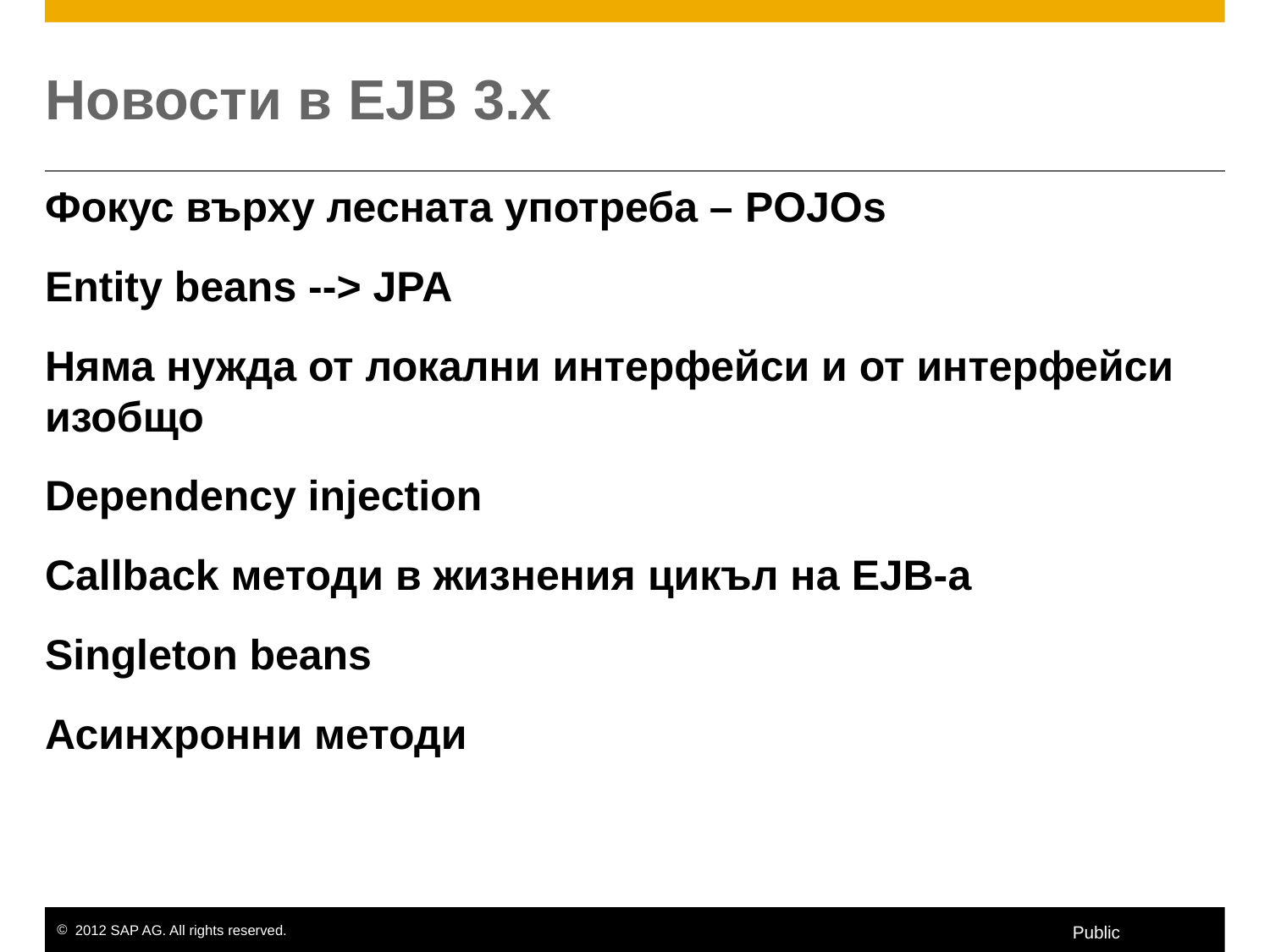

# Новости в EJB 3.x
Фокус върху лесната употреба – POJOs
Entity beans --> JPA
Няма нужда от локални интерфейси и от интерфейси изобщо
Dependency injection
Callback методи в жизнения цикъл на EJB-а
Singleton beans
Асинхронни методи